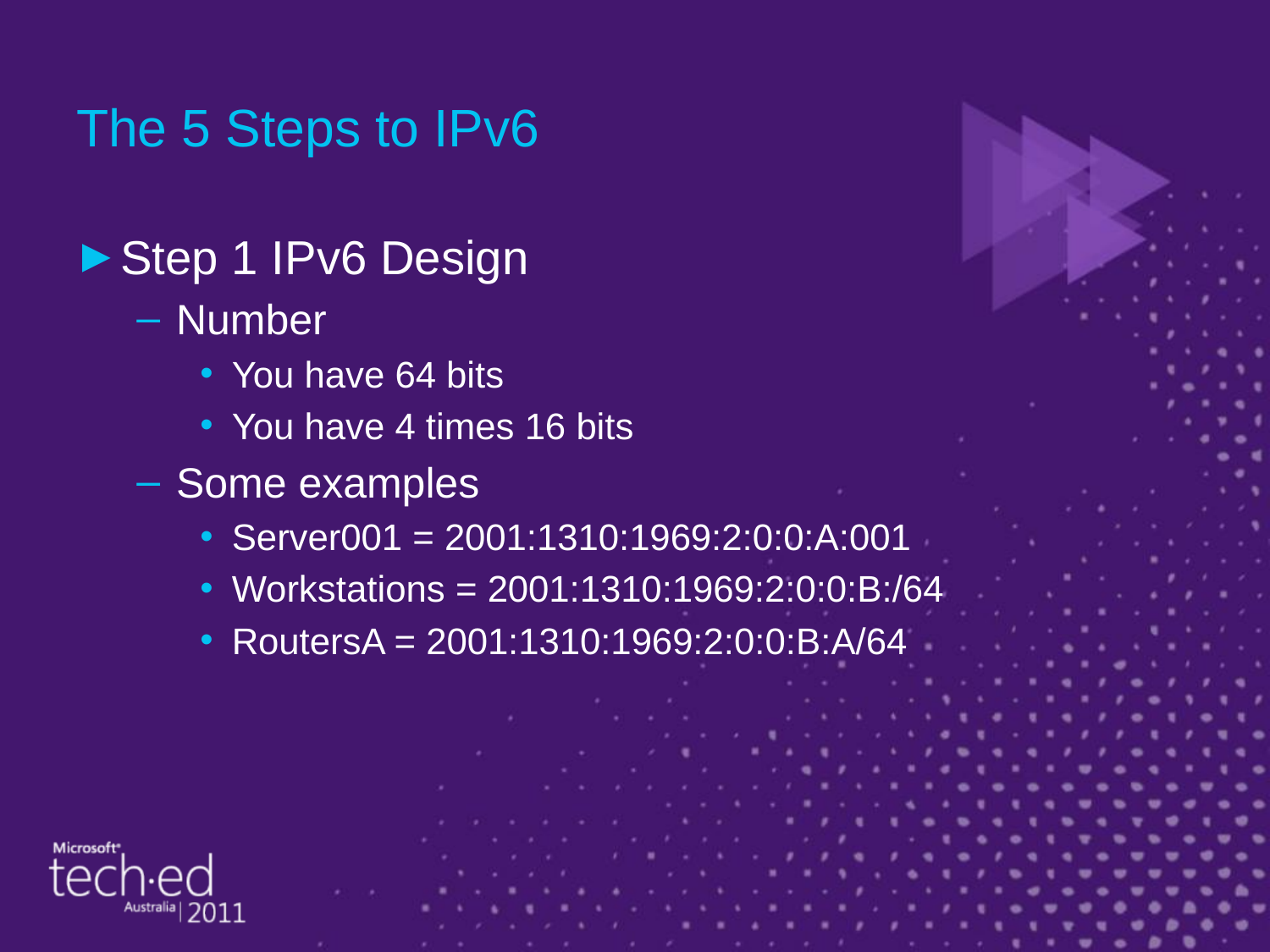

# The 5 Steps to IPv6
Step 1 IPv6 Design
Number
You have 64 bits
You have 4 times 16 bits
Some examples
Server001 = 2001:1310:1969:2:0:0:A:001
Workstations = 2001:1310:1969:2:0:0:B:/64
RoutersA = 2001:1310:1969:2:0:0:B:A/64